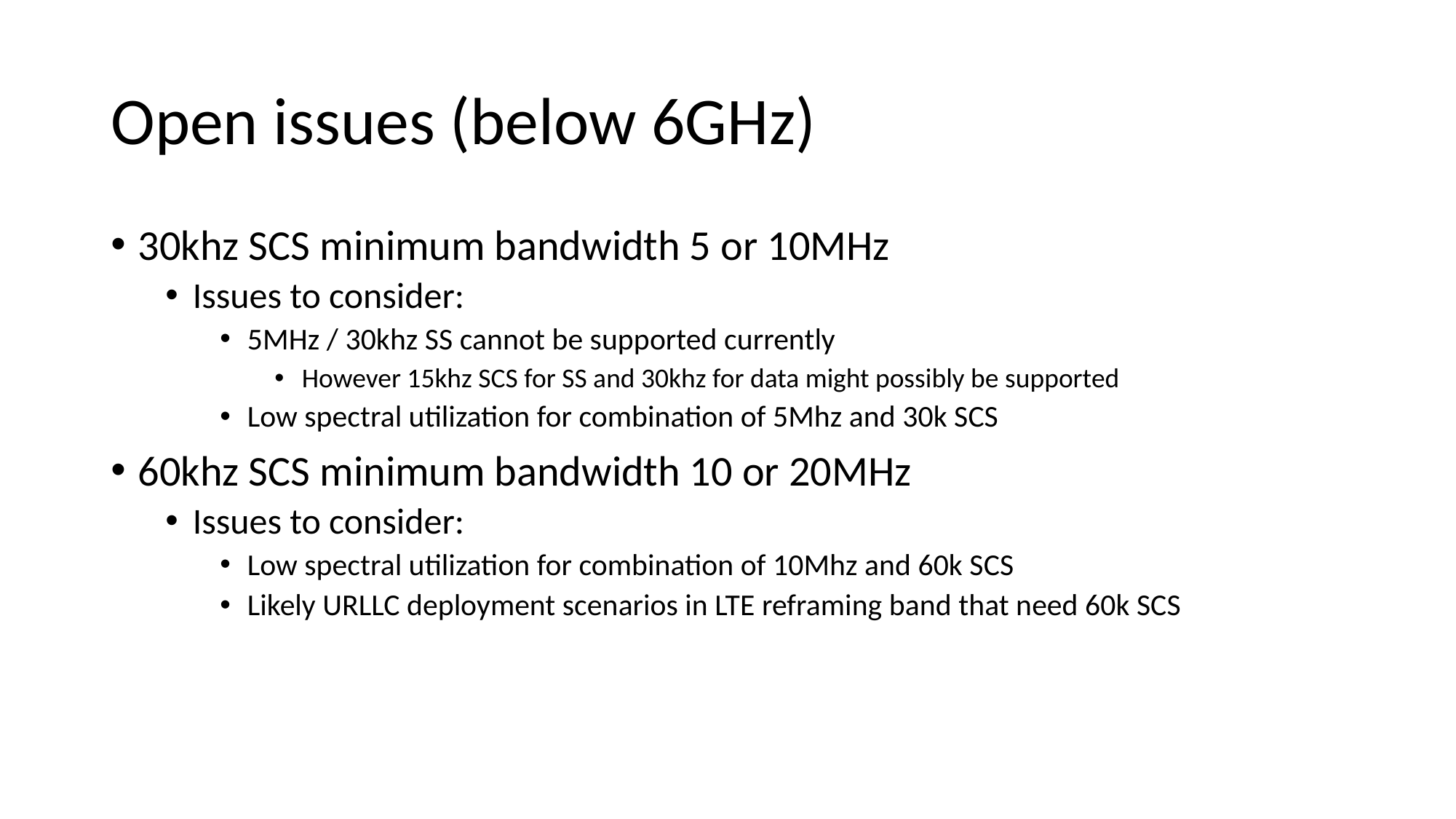

# Open issues (below 6GHz)
30khz SCS minimum bandwidth 5 or 10MHz
Issues to consider:
5MHz / 30khz SS cannot be supported currently
However 15khz SCS for SS and 30khz for data might possibly be supported
Low spectral utilization for combination of 5Mhz and 30k SCS
60khz SCS minimum bandwidth 10 or 20MHz
Issues to consider:
Low spectral utilization for combination of 10Mhz and 60k SCS
Likely URLLC deployment scenarios in LTE reframing band that need 60k SCS